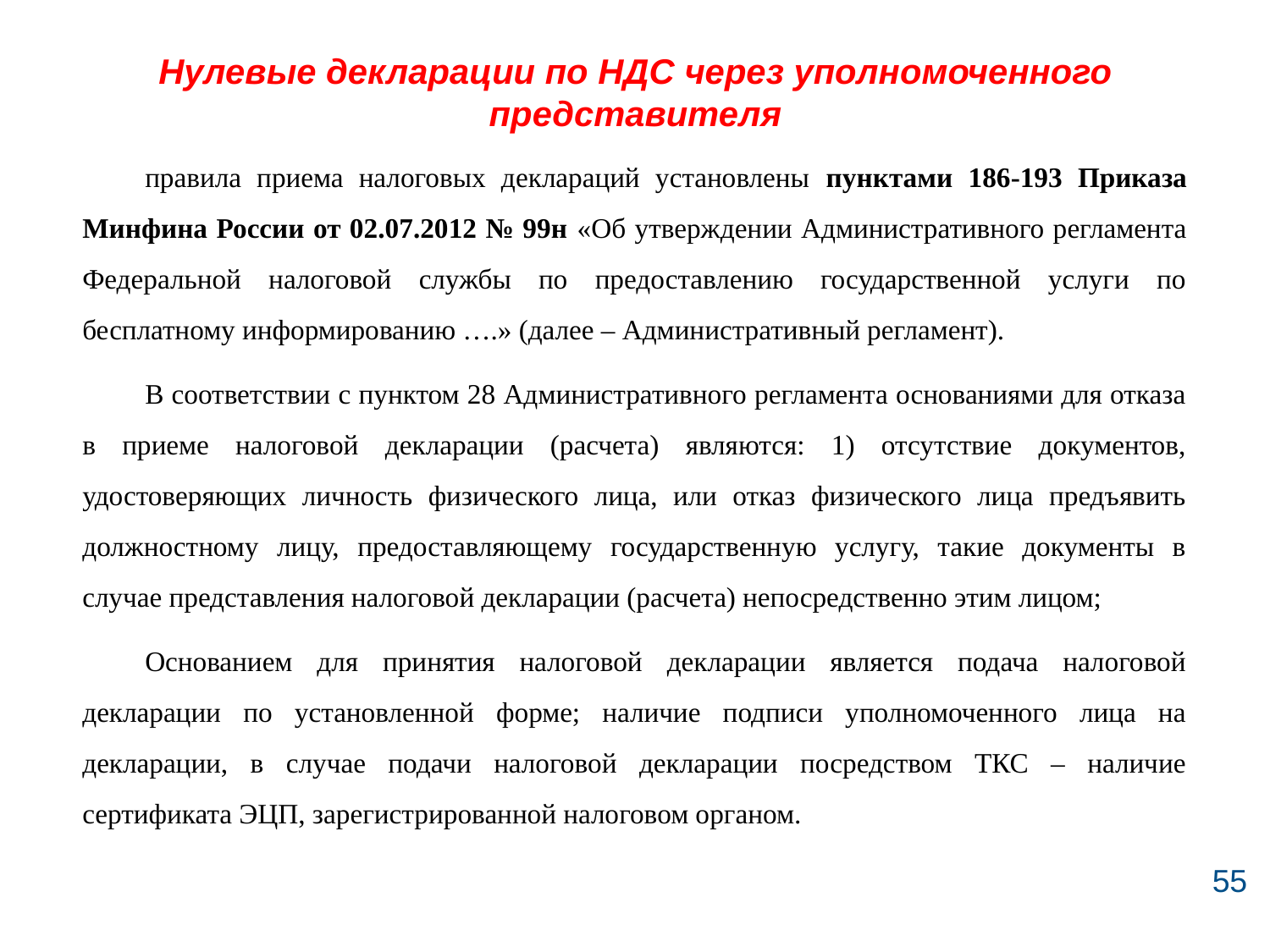

# Нулевые декларации по НДС через уполномоченного представителя
правила приема налоговых деклараций установлены пунктами 186-193 Приказа Минфина России от 02.07.2012 № 99н «Об утверждении Административного регламента Федеральной налоговой службы по предоставлению государственной услуги по бесплатному информированию ….» (далее – Административный регламент).
В соответствии с пунктом 28 Административного регламента основаниями для отказа в приеме налоговой декларации (расчета) являются: 1) отсутствие документов, удостоверяющих личность физического лица, или отказ физического лица предъявить должностному лицу, предоставляющему государственную услугу, такие документы в случае представления налоговой декларации (расчета) непосредственно этим лицом;
Основанием для принятия налоговой декларации является подача налоговой декларации по установленной форме; наличие подписи уполномоченного лица на декларации, в случае подачи налоговой декларации посредством ТКС – наличие сертификата ЭЦП, зарегистрированной налоговом органом.